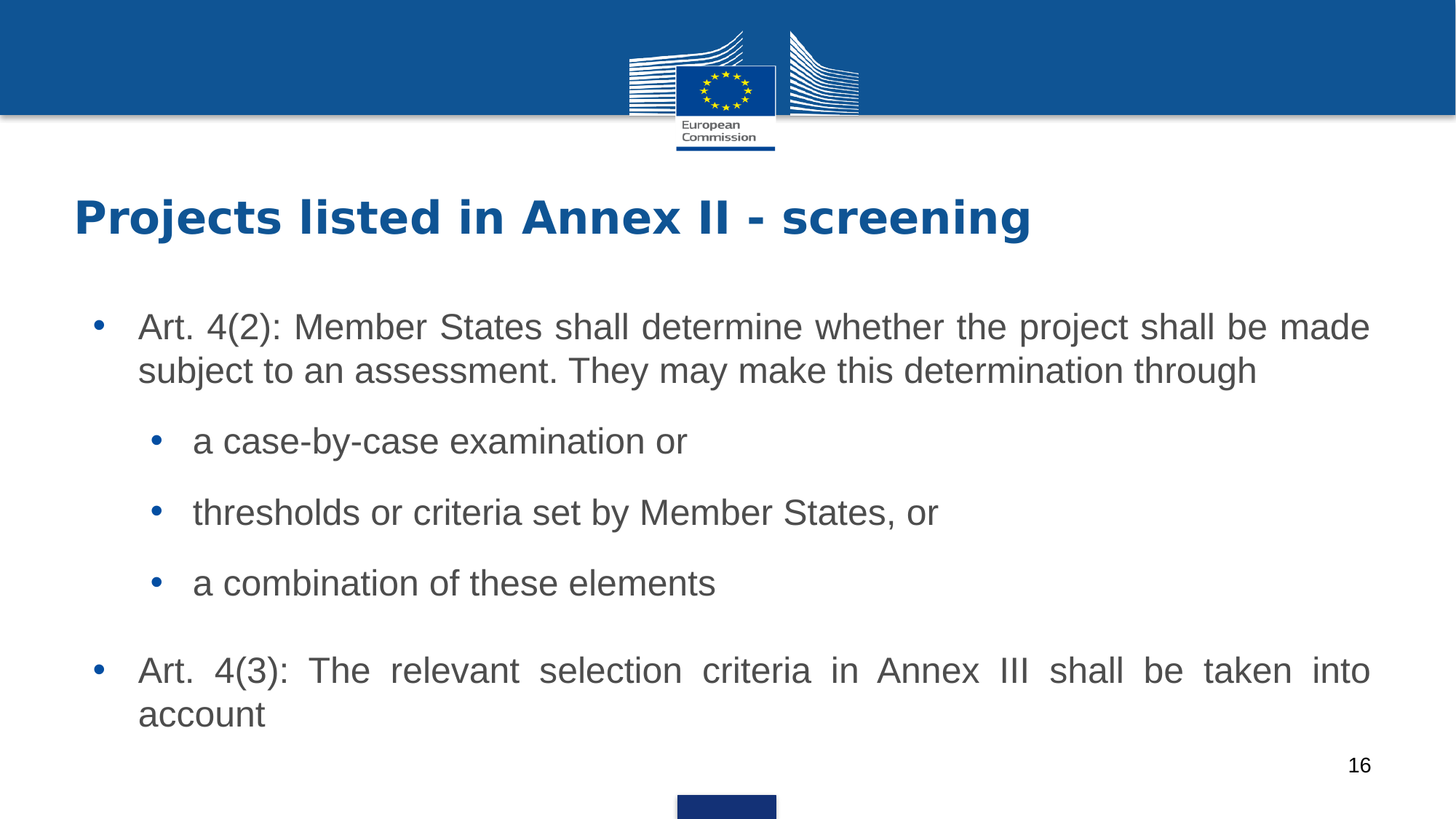

# Projects listed in Annex II - screening
Art. 4(2): Member States shall determine whether the project shall be made subject to an assessment. They may make this determination through
a case-by-case examination or
thresholds or criteria set by Member States, or
a combination of these elements

Art. 4(3): The relevant selection criteria in Annex III shall be taken into account

16